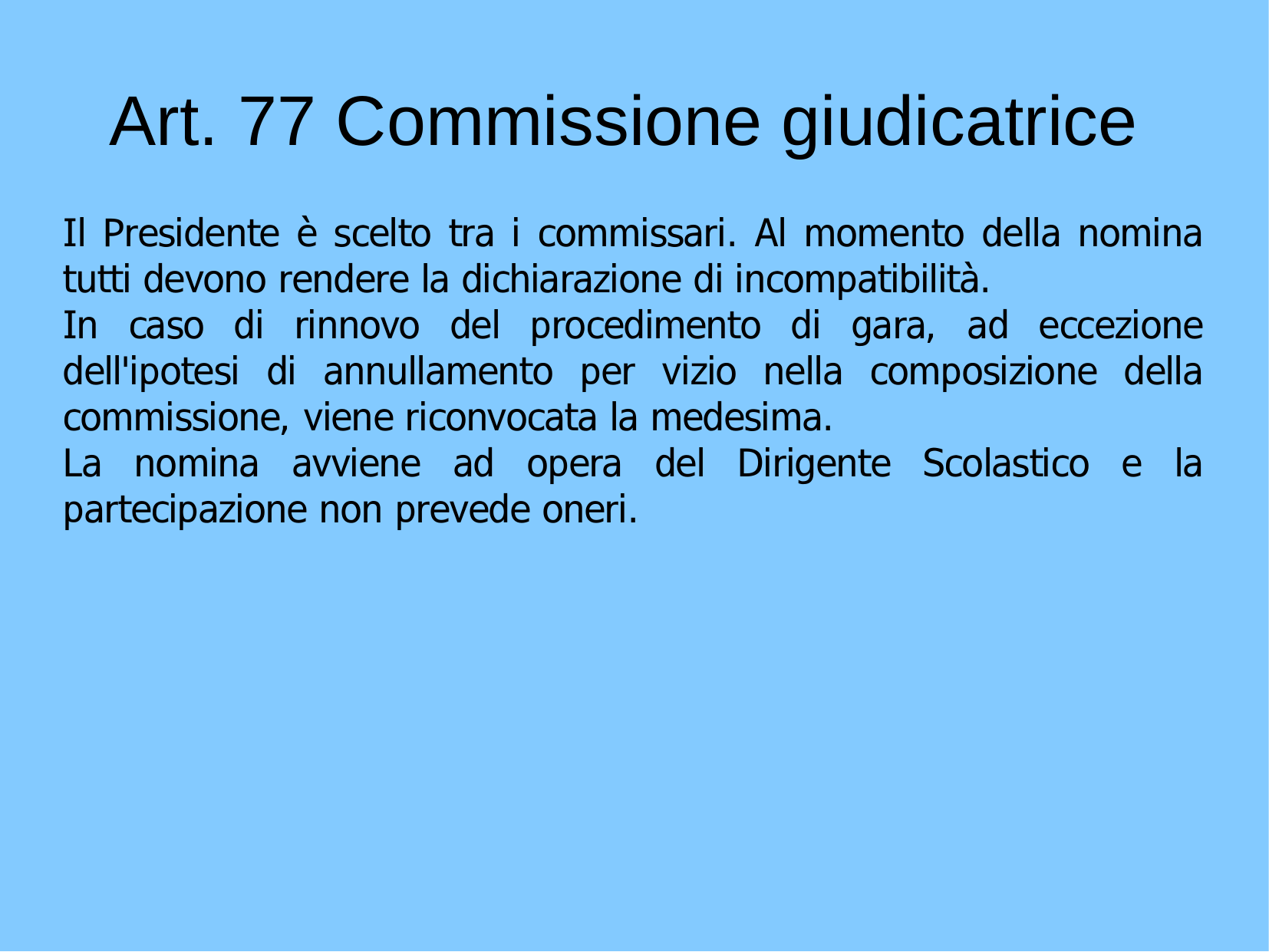

Art. 77 Commissione giudicatrice
Il Presidente è scelto tra i commissari. Al momento della nomina tutti devono rendere la dichiarazione di incompatibilità.
In caso di rinnovo del procedimento di gara, ad eccezione dell'ipotesi di annullamento per vizio nella composizione della commissione, viene riconvocata la medesima.
La nomina avviene ad opera del Dirigente Scolastico e la partecipazione non prevede oneri.